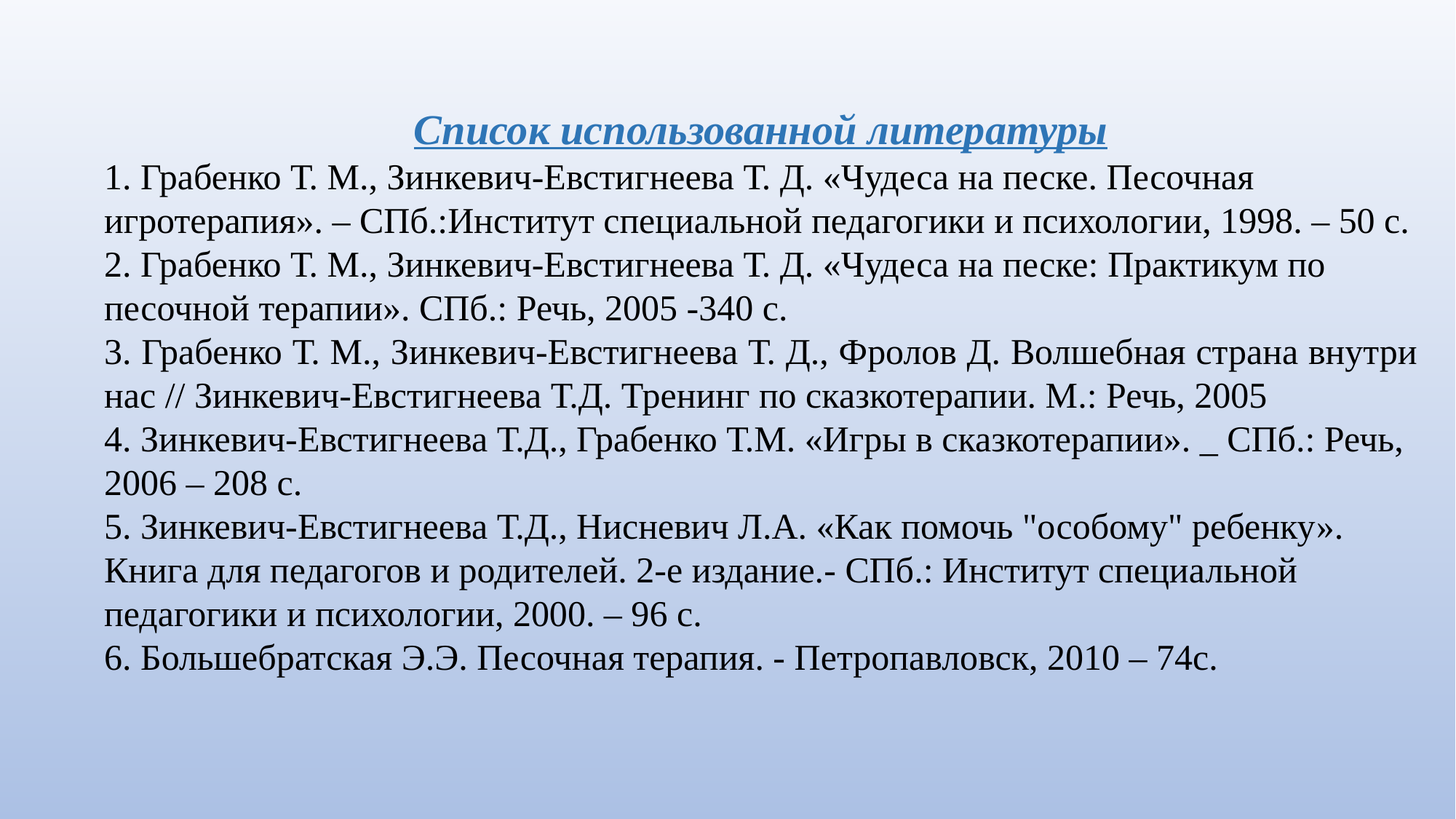

Список использованной литературы
1. Грабенко Т. М., Зинкевич-Евстигнеева Т. Д. «Чудеса на песке. Песочная игротерапия». – СПб.:Институт специальной педагогики и психологии, 1998. – 50 с.
2. Грабенко Т. М., Зинкевич-Евстигнеева Т. Д. «Чудеса на песке: Практикум по песочной терапии». СПб.: Речь, 2005 -340 с.
3. Грабенко Т. М., Зинкевич-Евстигнеева Т. Д., Фролов Д. Волшебная страна внутри нас // Зинкевич-Евстигнеева Т.Д. Тренинг по сказкотерапии. М.: Речь, 2005
4. Зинкевич-Евстигнеева Т.Д., Грабенко Т.М. «Игры в сказкотерапии». _ СПб.: Речь, 2006 – 208 с.
5. Зинкевич-Евстигнеева Т.Д., Нисневич Л.А. «Как помочь "особому" ребенку». Книга для педагогов и родителей. 2-е издание.- СПб.: Институт специальной педагогики и психологии, 2000. – 96 с.
6. Большебратская Э.Э. Песочная терапия. - Петропавловск, 2010 – 74с.